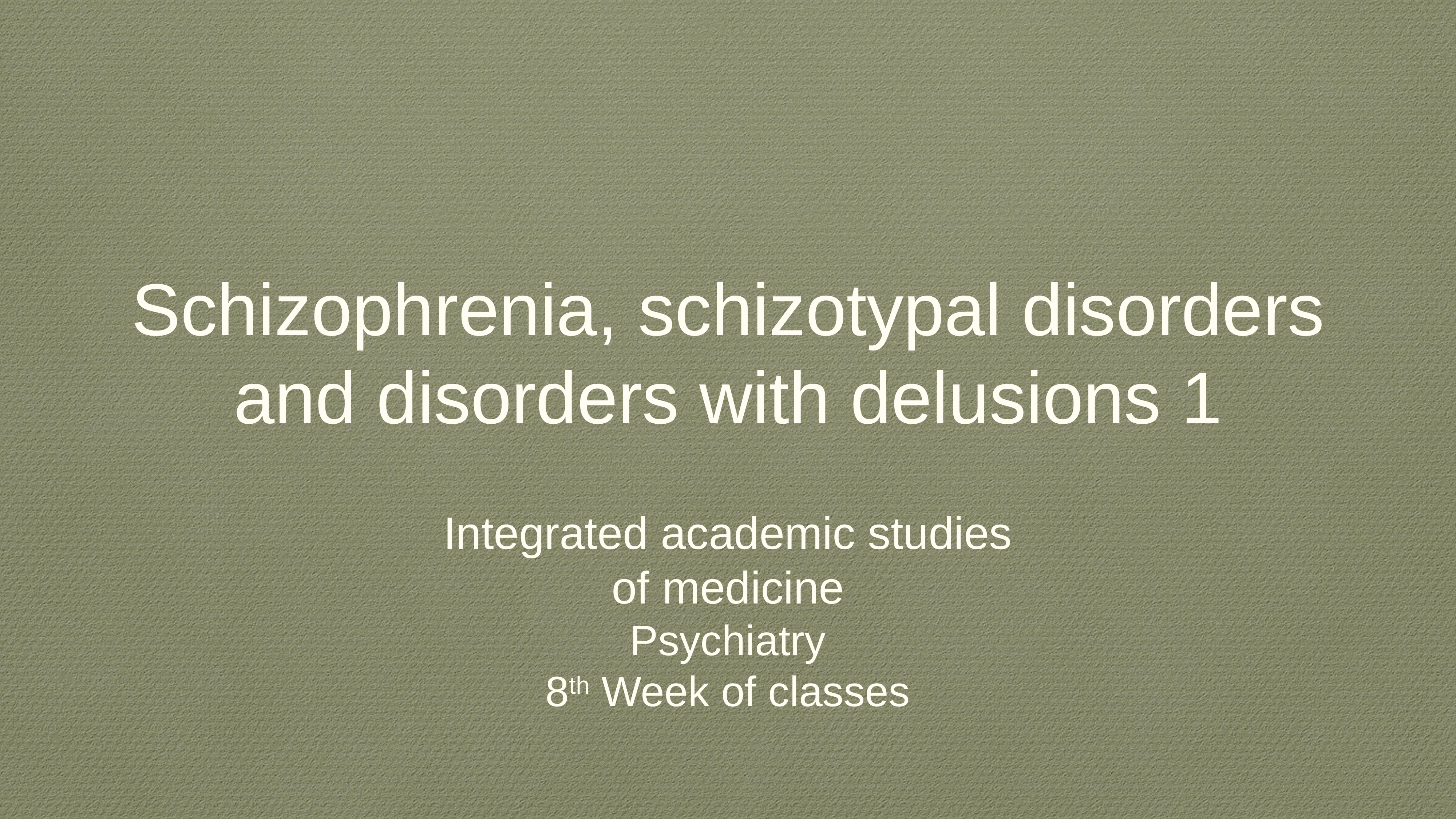

# Schizophrenia, schizotypal disorders and disorders with delusions 1

Integrated academic studies
of medicine
Psychiatry
8th Week of classes